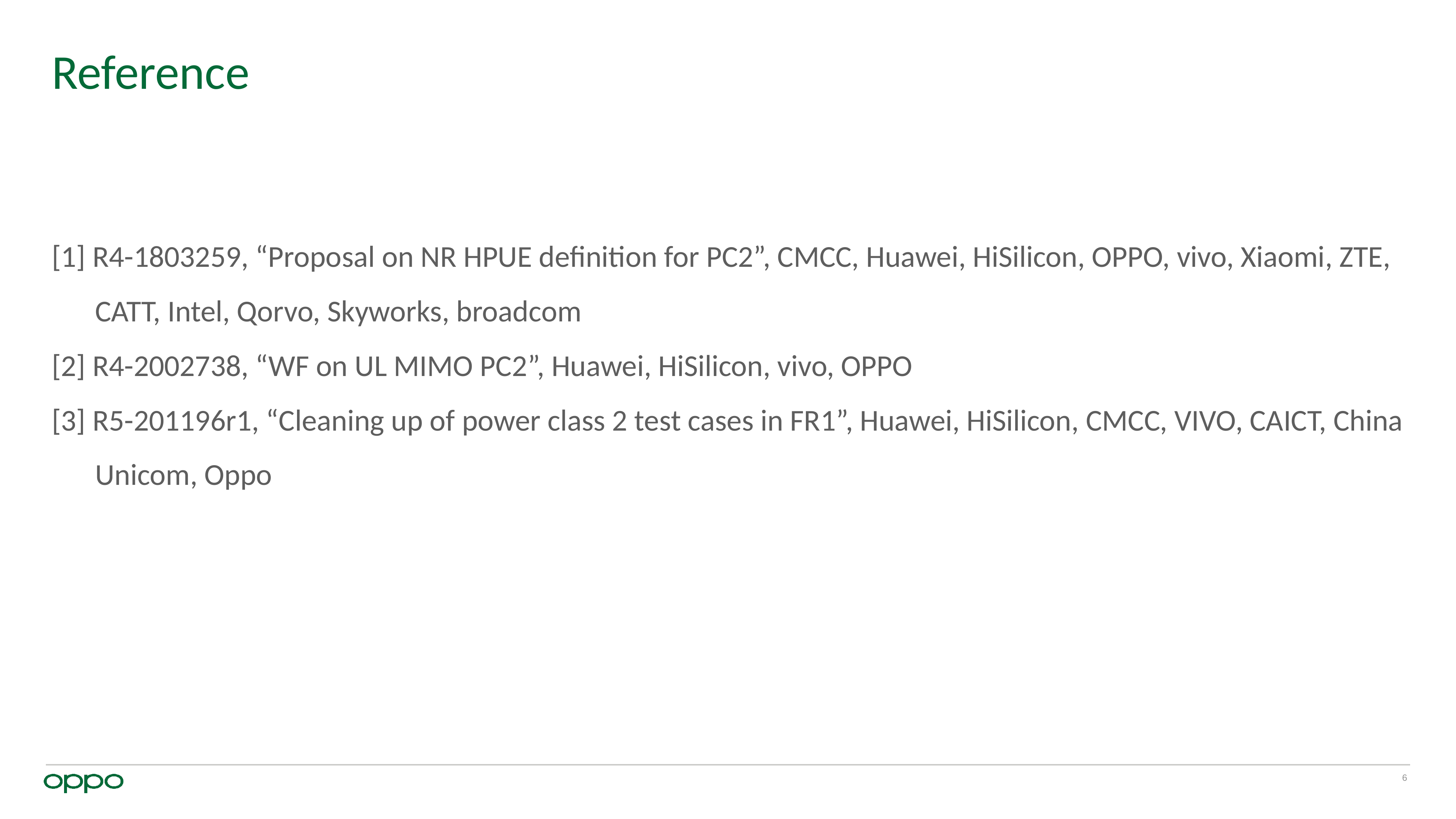

# Reference
[1] R4-1803259, “Proposal on NR HPUE definition for PC2”, CMCC, Huawei, HiSilicon, OPPO, vivo, Xiaomi, ZTE, CATT, Intel, Qorvo, Skyworks, broadcom
[2] R4-2002738, “WF on UL MIMO PC2”, Huawei, HiSilicon, vivo, OPPO
[3] R5-201196r1, “Cleaning up of power class 2 test cases in FR1”, Huawei, HiSilicon, CMCC, VIVO, CAICT, China Unicom, Oppo